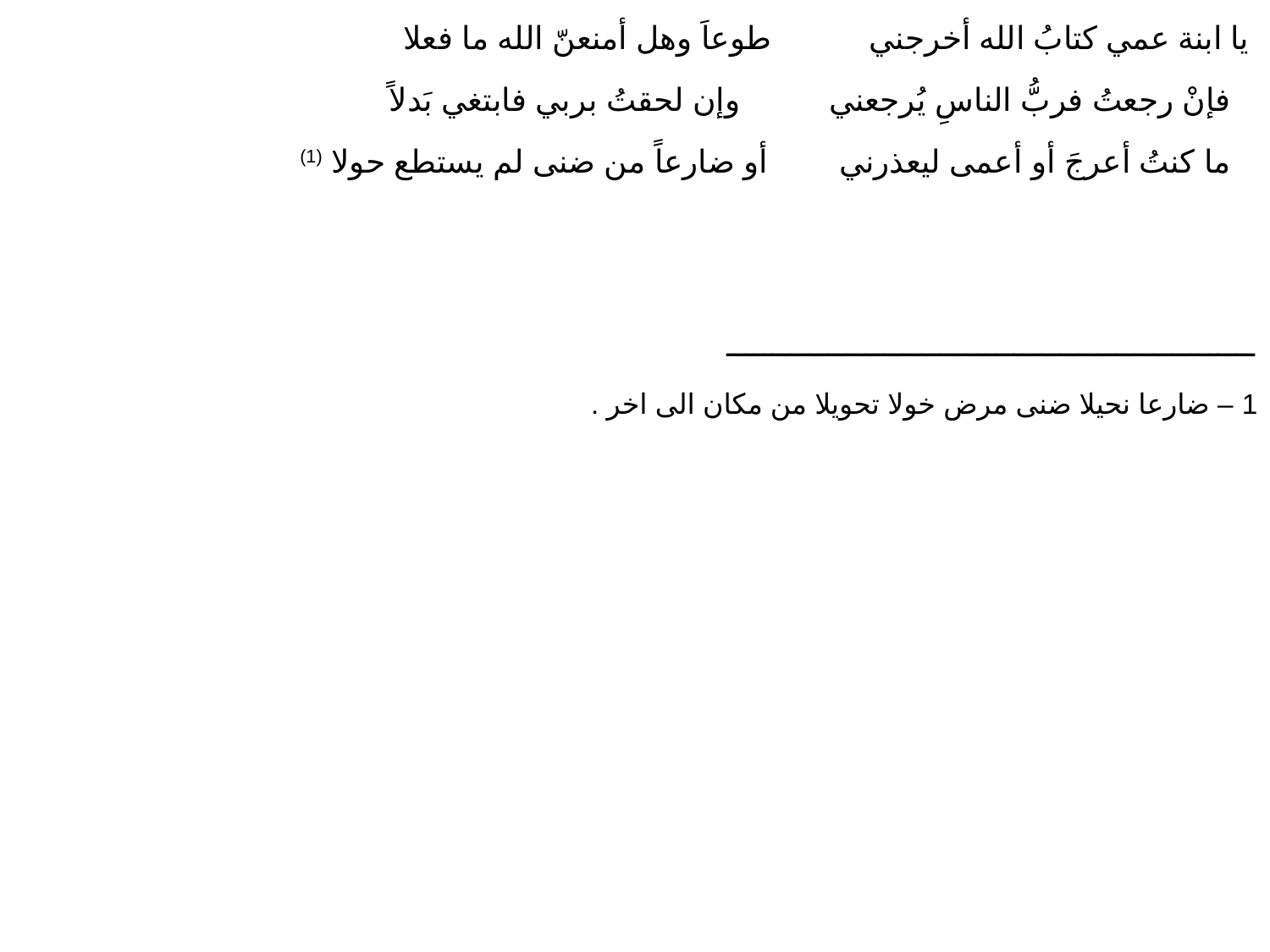

يا ابنة عمي كتابُ الله أخرجني           طوعاَ وهل أمنعنّ الله ما فعلا
   فإنْ رجعتُ فربُّ الناسِ يُرجعني          وإن لحقتُ بربي فابتغي بَدلاً
   ما كنتُ أعرجَ أو أعمى ليعذرني        أو ضارعاً من ضنى لم يستطع حولا (1)

ـــــــــــــــــــــــــــــــــــــــــــــــــــــــــ
1 – ضارعا نحيلا ضنى مرض خولا تحويلا من مكان الى اخر .